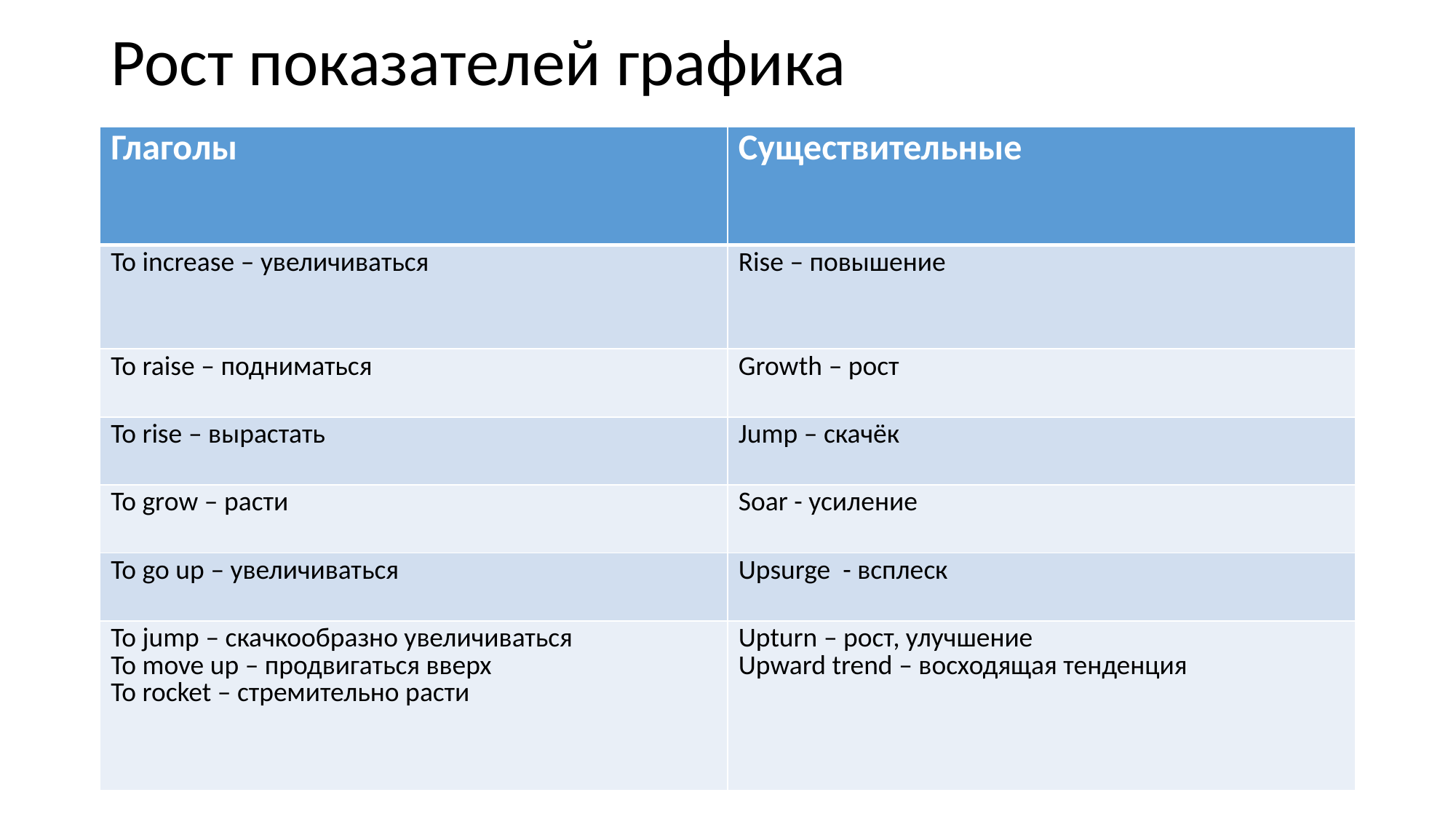

# Рост показателей графика
| Глаголы | Существительные |
| --- | --- |
| To increase – увеличиваться | Rise – повышение |
| To raise – подниматься | Growth – рост |
| To rise – вырастать | Jump – скачёк |
| To grow – расти | Soar - усиление |
| To go up – увеличиваться | Upsurge - всплеск |
| To jump – скачкообразно увеличиваться To move up – продвигаться вверх To rocket – стремительно расти | Upturn – рост, улучшение Upward trend – восходящая тенденция |